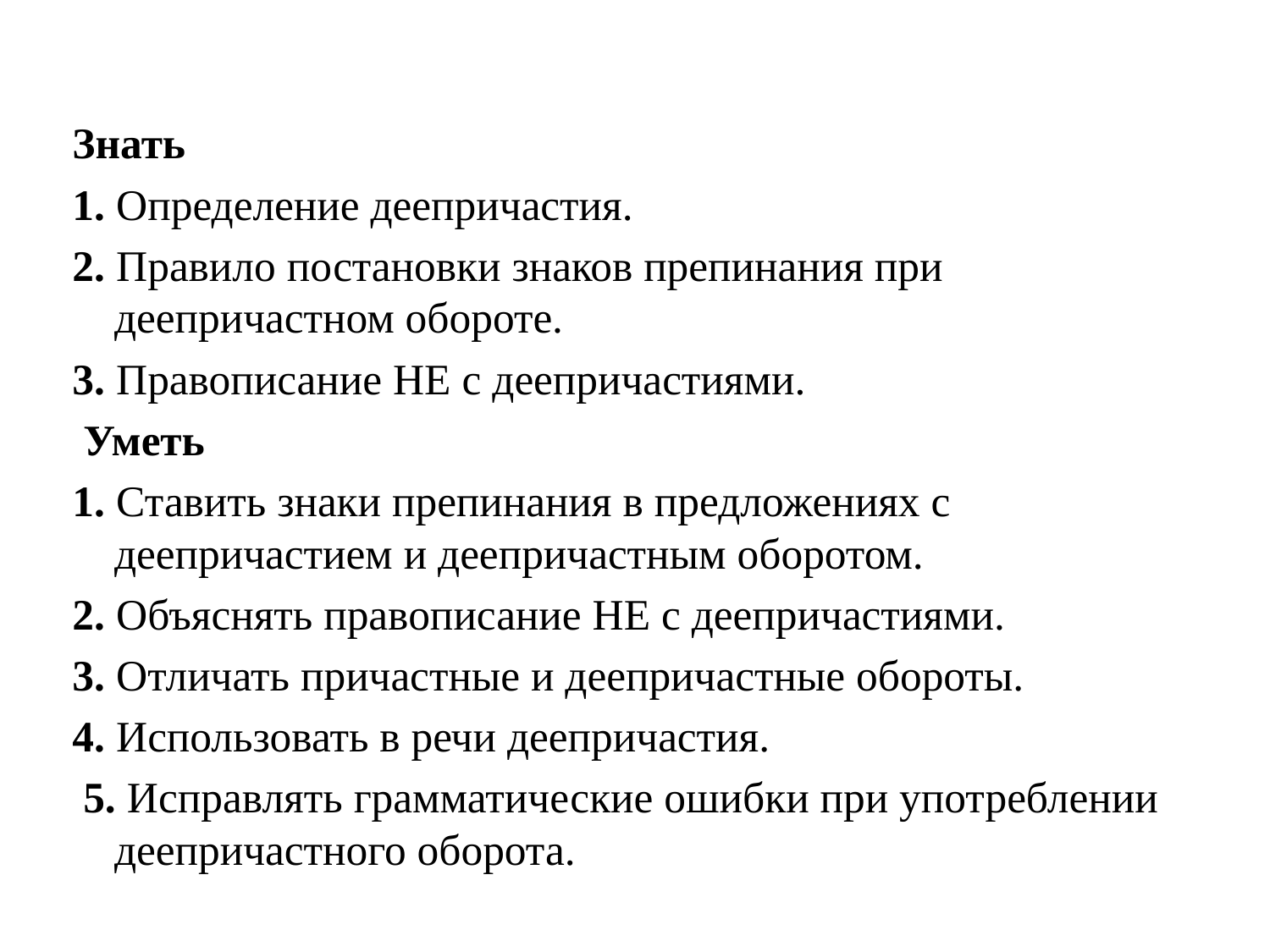

#
Знать
1. Определение деепричастия.
2. Правило постановки знаков препинания при деепричастном обороте.
3. Правописание НЕ с деепричастиями.
 Уметь
1. Ставить знаки препинания в предложениях с деепричастием и деепричастным оборотом.
2. Объяснять правописание НЕ с деепричастиями.
3. Отличать причастные и деепричастные обороты.
4. Использовать в речи деепричастия.
 5. Исправлять грамматические ошибки при употреблении деепричастного оборота.